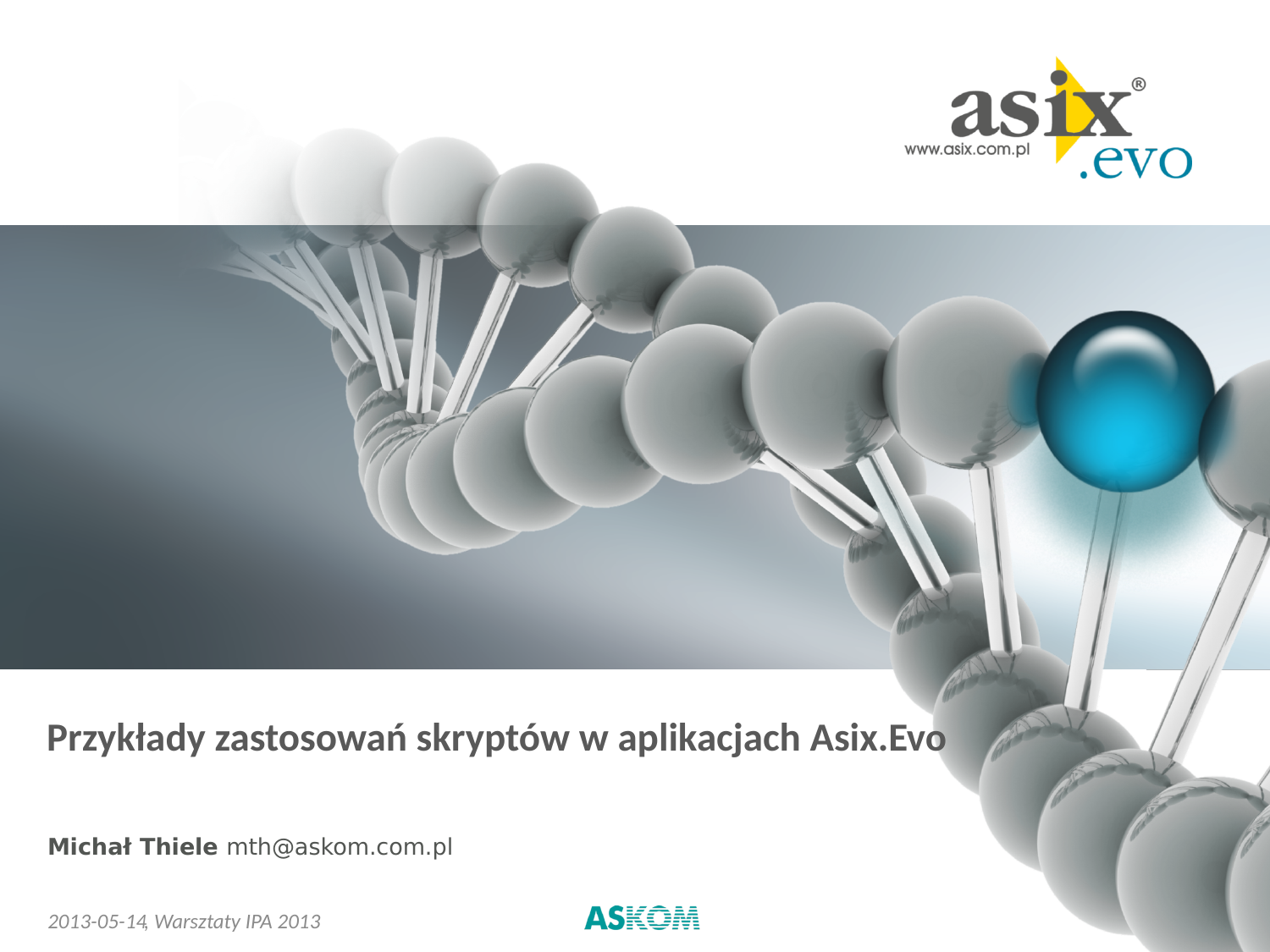

# Przykłady zastosowań skryptów w aplikacjach Asix.Evo
Michał Thiele mth@askom.com.pl
2013-05-14
, Warsztaty IPA 2013